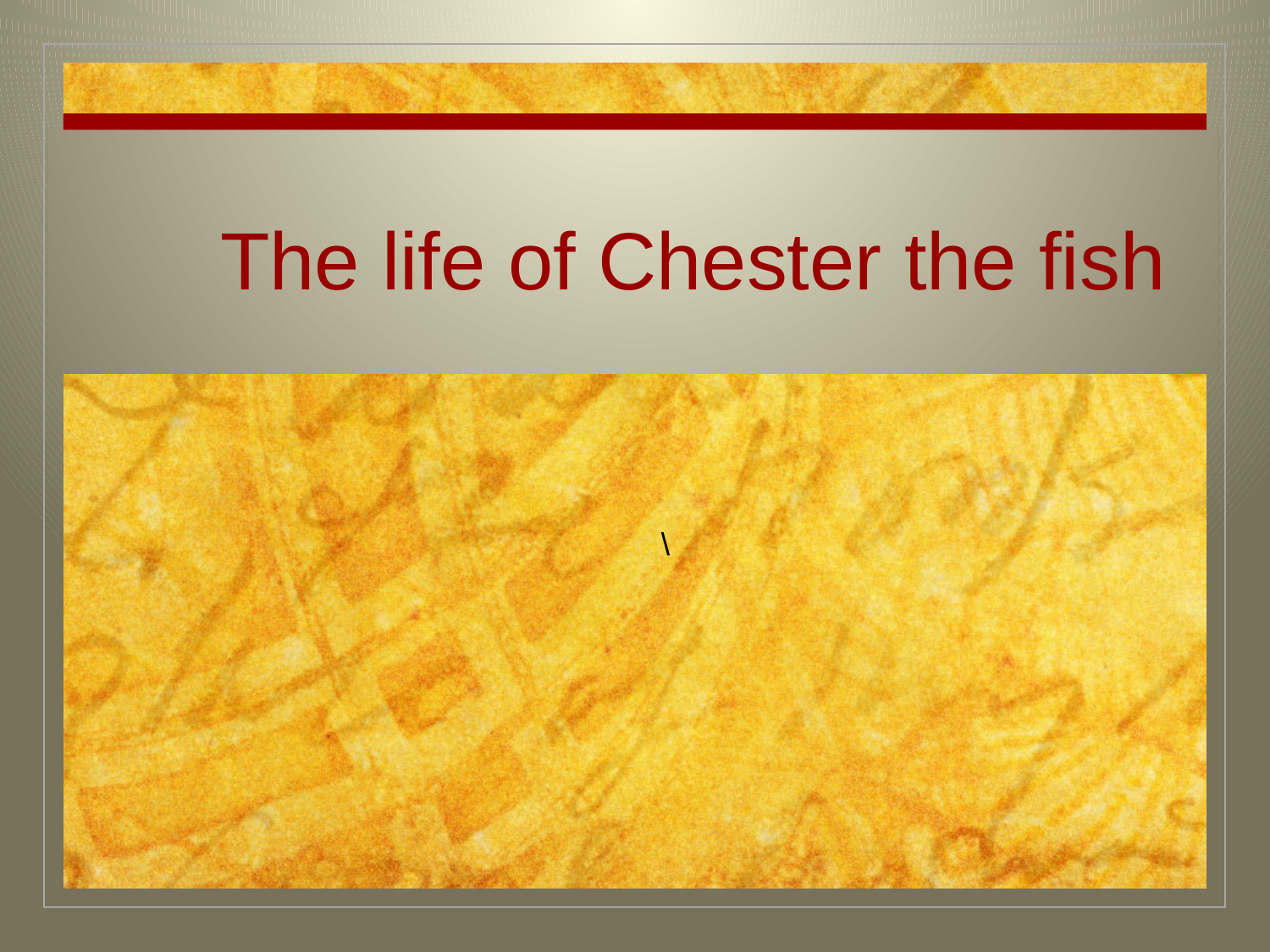

# The life of Chester the fish

\